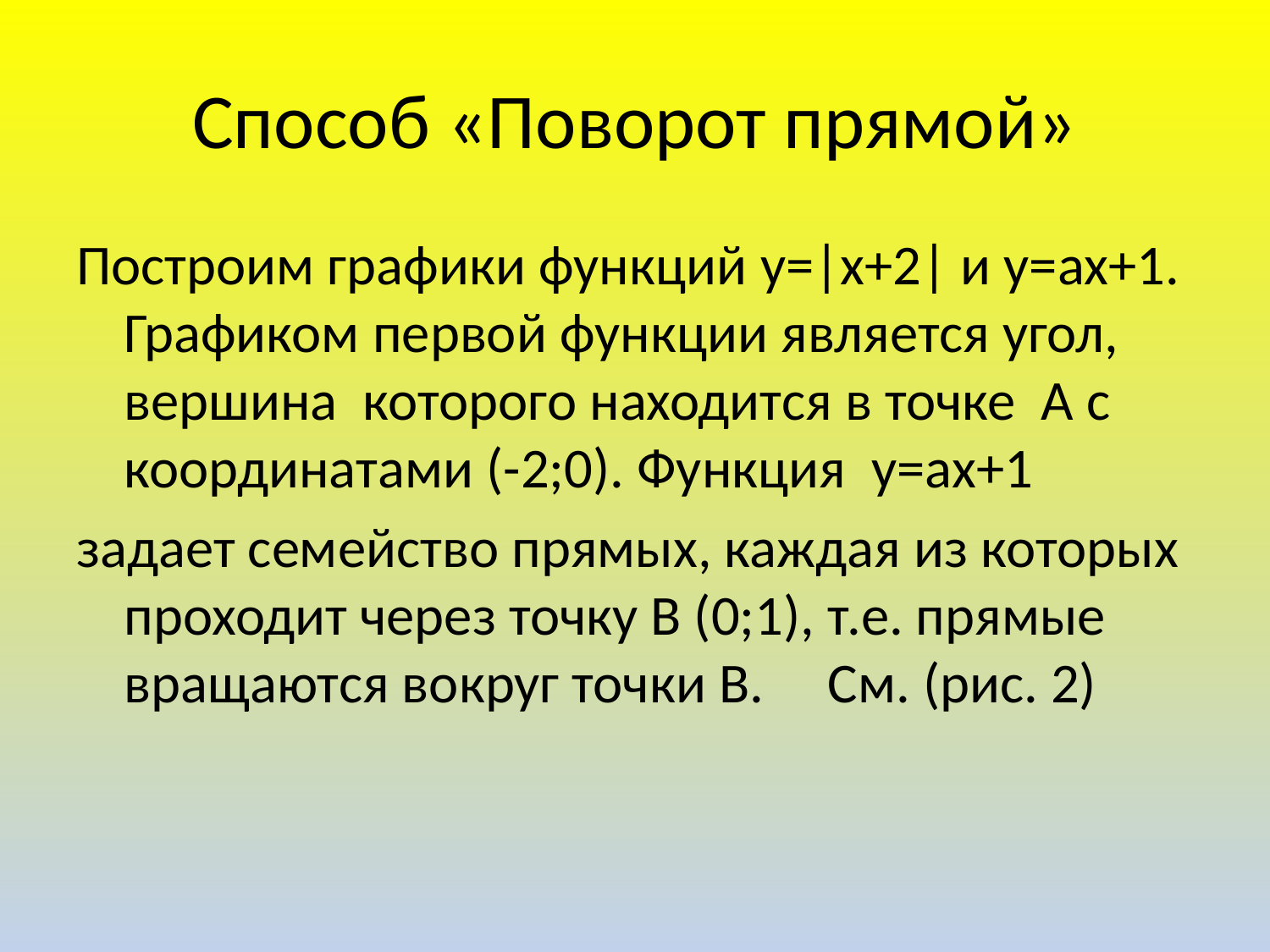

# Способ «Поворот прямой»
Построим графики функций y=|x+2| и y=ax+1. Графиком первой функции является угол, вершина  которого находится в точке  А с координатами (-2;0). Функция  у=ах+1
задает семейство прямых, каждая из которых проходит через точку В (0;1), т.е. прямые  вращаются вокруг точки В.     См. (рис. 2)